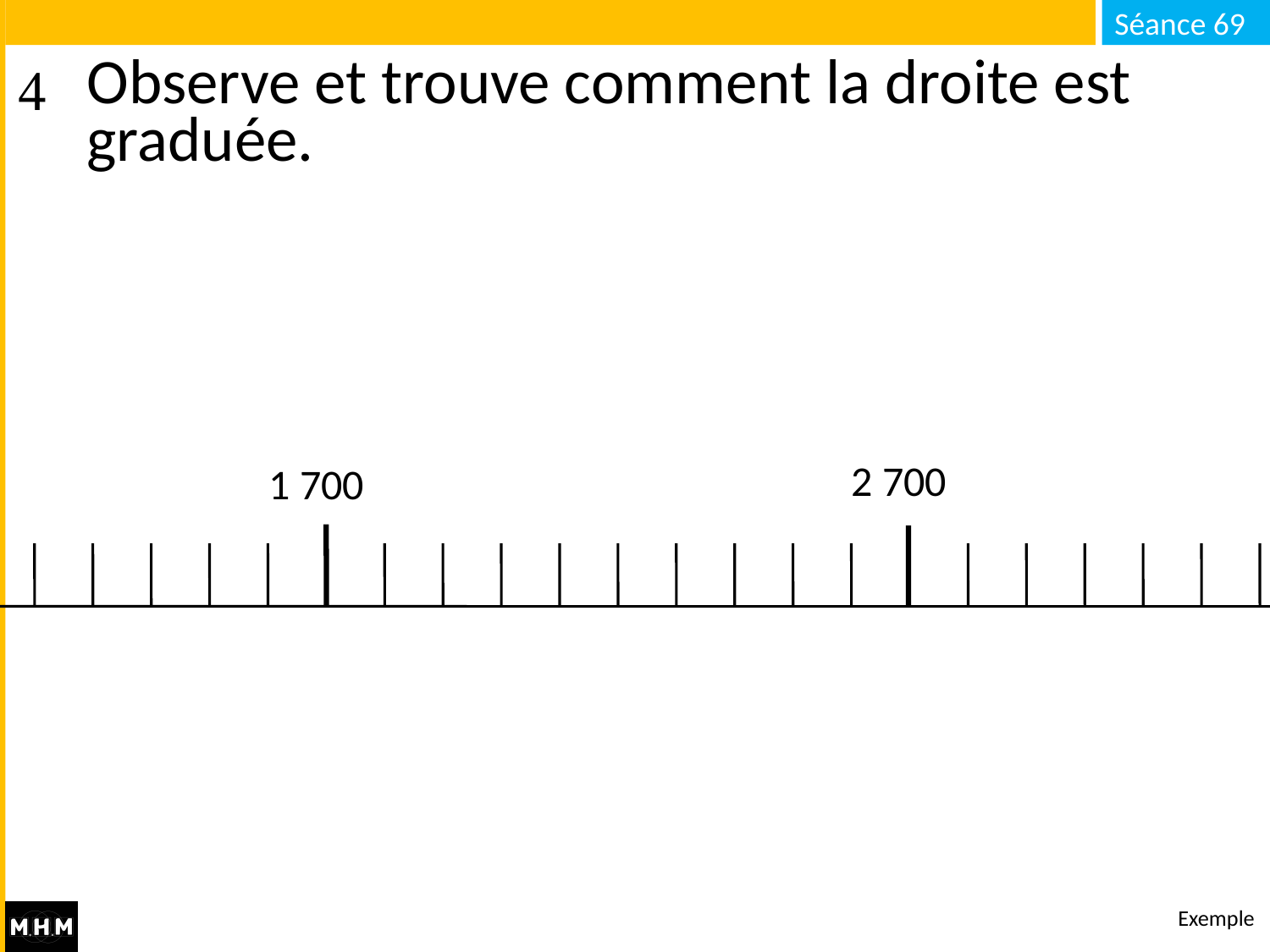

# Observe et trouve comment la droite est graduée.
2 700
1 700
Exemple